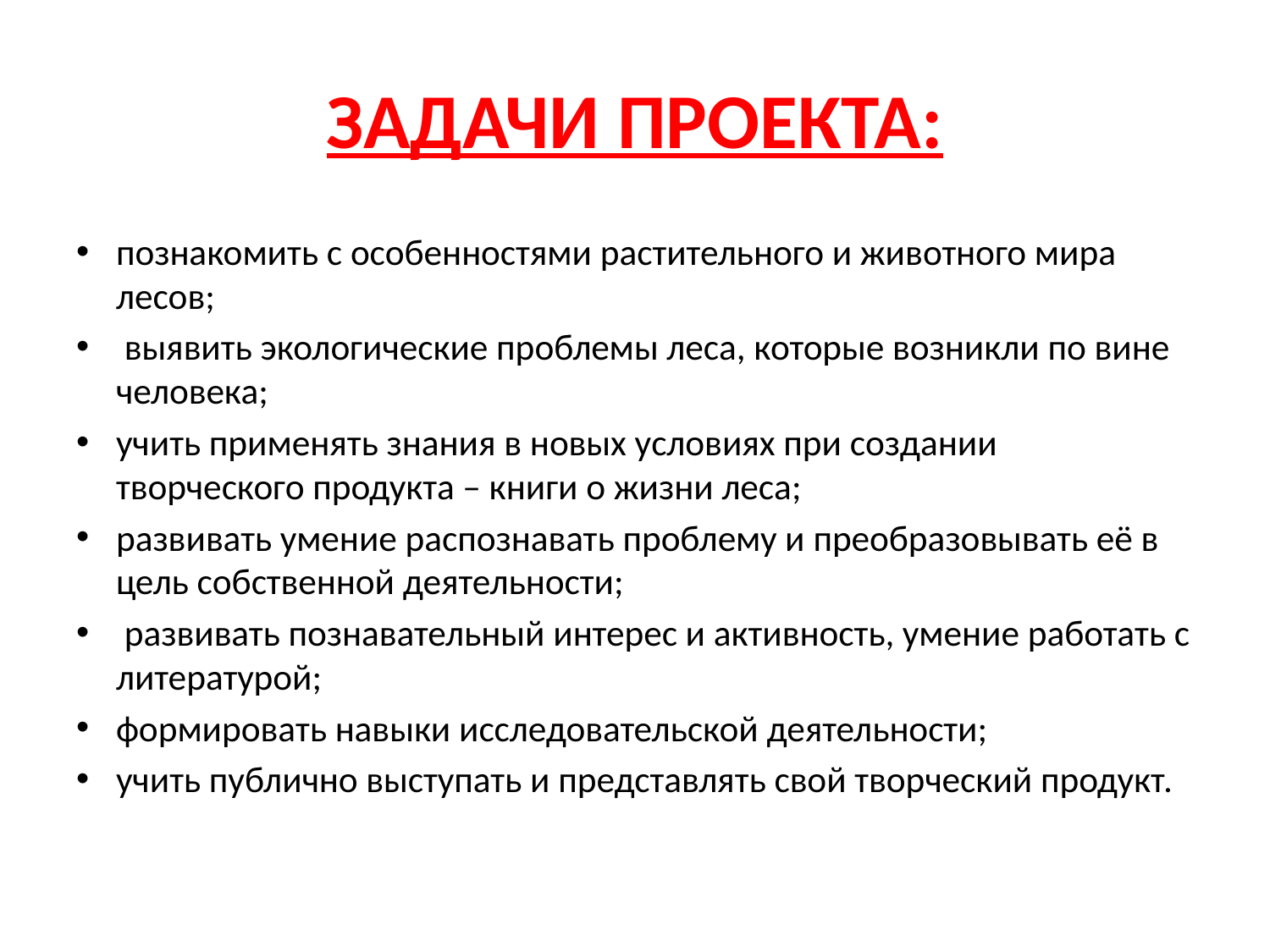

# ЗАДАЧИ ПРОЕКТА:
познакомить с особенностями растительного и животного мира лесов;
 выявить экологические проблемы леса, которые возникли по вине человека;
учить применять знания в новых условиях при создании творческого продукта – книги о жизни леса;
развивать умение распознавать проблему и преобразовывать её в цель собственной деятельности;
 развивать познавательный интерес и активность, умение работать с литературой;
формировать навыки исследовательской деятельности;
учить публично выступать и представлять свой творческий продукт.